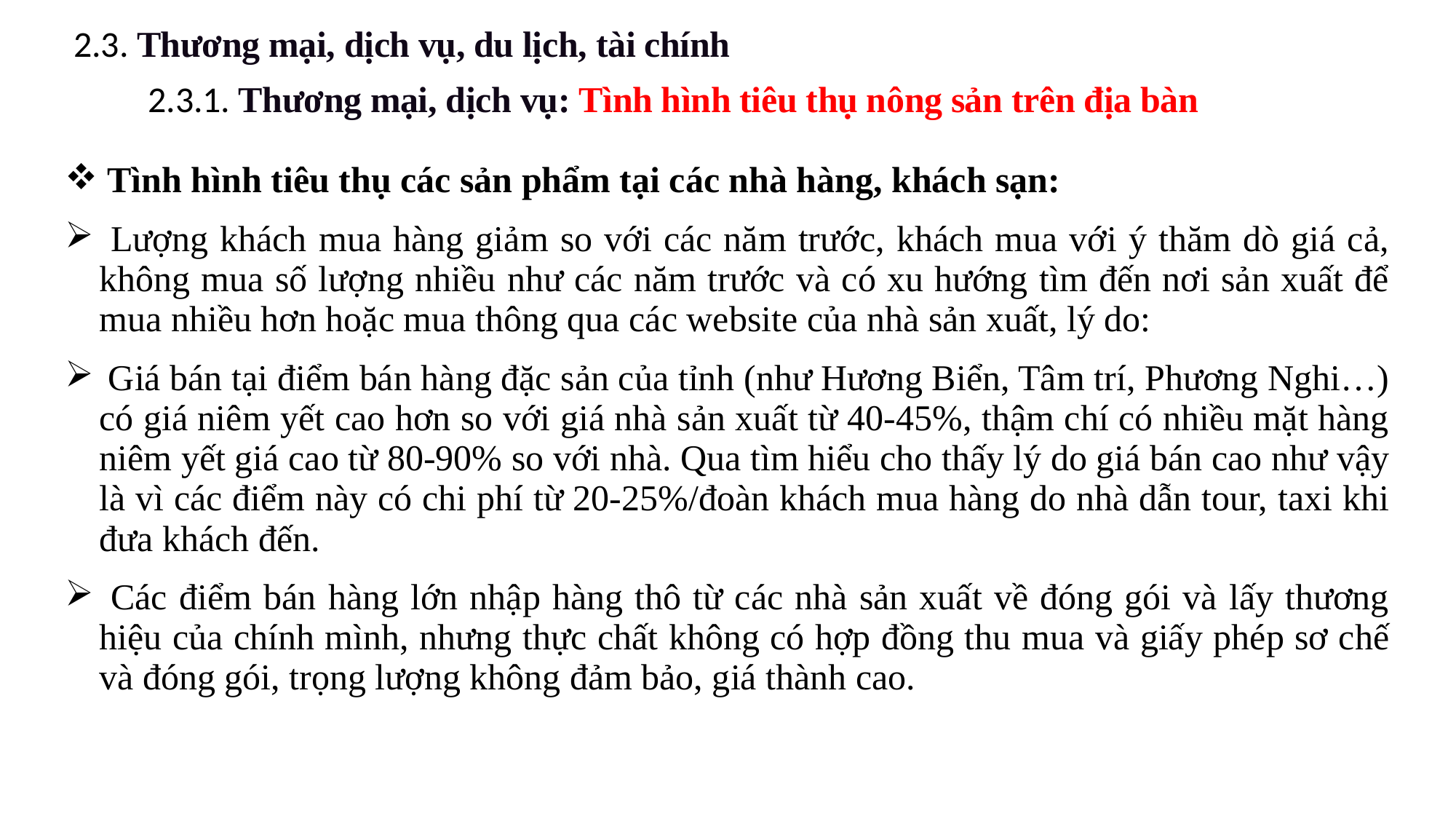

2.3. Thương mại, dịch vụ, du lịch, tài chính
2.3.1. Thương mại, dịch vụ: Tình hình tiêu thụ nông sản trên địa bàn
| Tình hình tiêu thụ các sản phẩm tại các nhà hàng, khách sạn: Lượng khách mua hàng giảm so với các năm trước, khách mua với ý thăm dò giá cả, không mua số lượng nhiều như các năm trước và có xu hướng tìm đến nơi sản xuất để mua nhiều hơn hoặc mua thông qua các website của nhà sản xuất, lý do: Giá bán tại điểm bán hàng đặc sản của tỉnh (như Hương Biển, Tâm trí, Phương Nghi…) có giá niêm yết cao hơn so với giá nhà sản xuất từ 40-45%, thậm chí có nhiều mặt hàng niêm yết giá cao từ 80-90% so với nhà. Qua tìm hiểu cho thấy lý do giá bán cao như vậy là vì các điểm này có chi phí từ 20-25%/đoàn khách mua hàng do nhà dẫn tour, taxi khi đưa khách đến. Các điểm bán hàng lớn nhập hàng thô từ các nhà sản xuất về đóng gói và lấy thương hiệu của chính mình, nhưng thực chất không có hợp đồng thu mua và giấy phép sơ chế và đóng gói, trọng lượng không đảm bảo, giá thành cao. |
| --- |
|  |